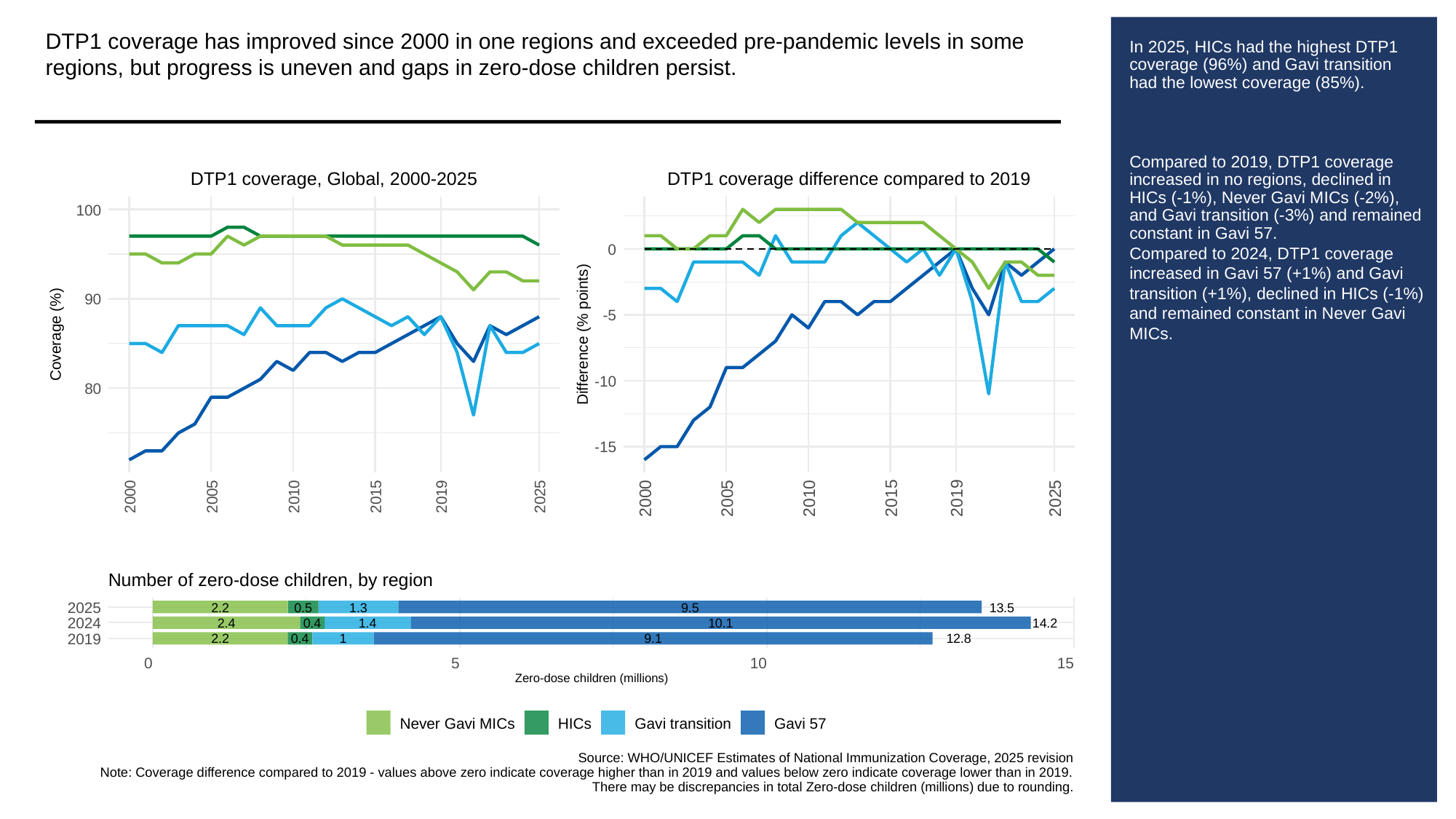

DTP1 coverage has improved since 2000 in one regions and exceeded pre-pandemic levels in some regions, but progress is uneven and gaps in zero-dose children persist.
# In 2025, HICs had the highest DTP1 coverage (96%) and Gavi transition had the lowest coverage (85%).

Compared to 2019, DTP1 coverage increased in no regions, declined in HICs (-1%), Never Gavi MICs (-2%), and Gavi transition (-3%) and remained constant in Gavi 57.
Compared to 2024, DTP1 coverage increased in Gavi 57 (+1%) and Gavi transition (+1%), declined in HICs (-1%) and remained constant in Never Gavi MICs.

DTP1 coverage, Global, 2000-2025
DTP1 coverage difference compared to 2019

100

0

90

-5

Coverage (%)
Difference (% points)

-10

80

-15

2000
2005
2010
2015
2019
2025
2000
2005
2010
2015
2019
2025
Number of zero-dose children, by region

2025
2.2
0.5
1.3
9.5
13.5

2024
2.4
0.4
1.4
10.1
14.2

2019
2.2
0.4
1
9.1
12.8

0
5
10
15
Zero-dose children (millions)

Never Gavi MICs
HICs
Gavi transition
Gavi 57
Source: WHO/UNICEF Estimates of National Immunization Coverage, 2025 revision
Note: Coverage difference compared to 2019 - values above zero indicate coverage higher than in 2019 and values below zero indicate coverage lower than in 2019.
There may be discrepancies in total Zero-dose children (millions) due to rounding.